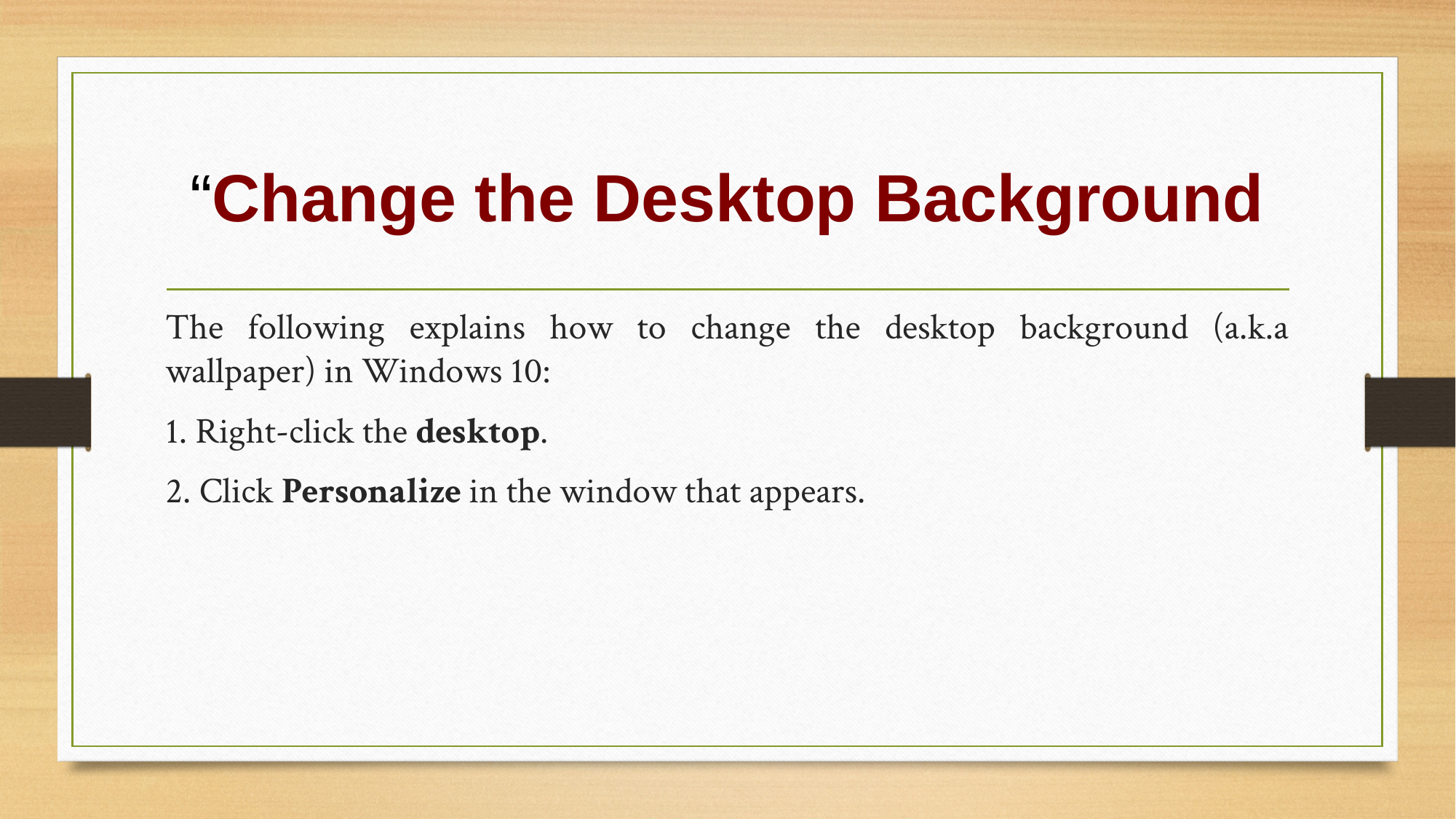

# “Change the Desktop Background
The following explains how to change the desktop background (a.k.a wallpaper) in Windows 10:
1. Right-click the desktop.
2. Click Personalize in the window that appears.